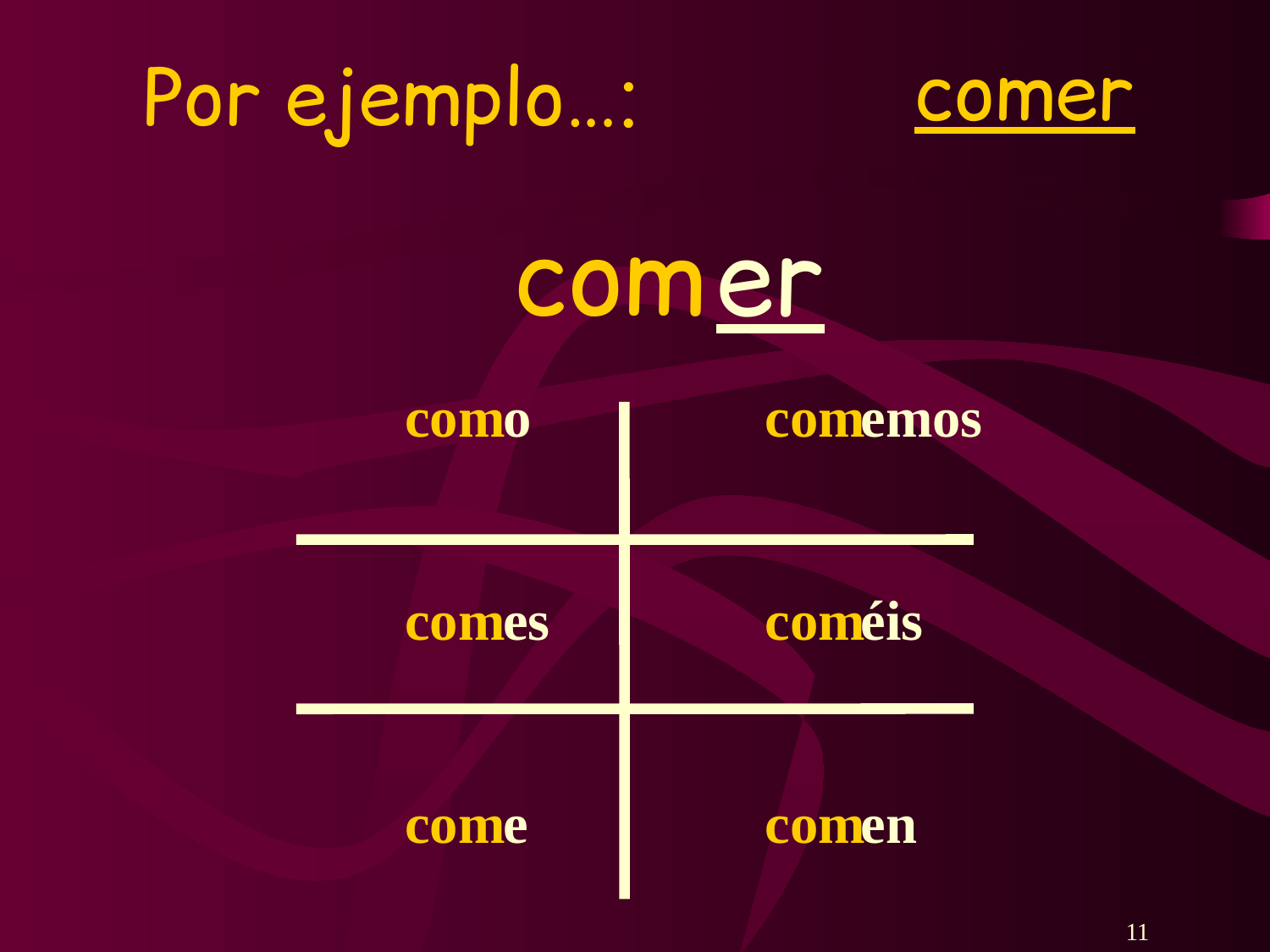

comer
Por ejemplo…:
com
er
   com

   com

   com
   com

   com

   com

o

es

e
emos

éis

en
11
11